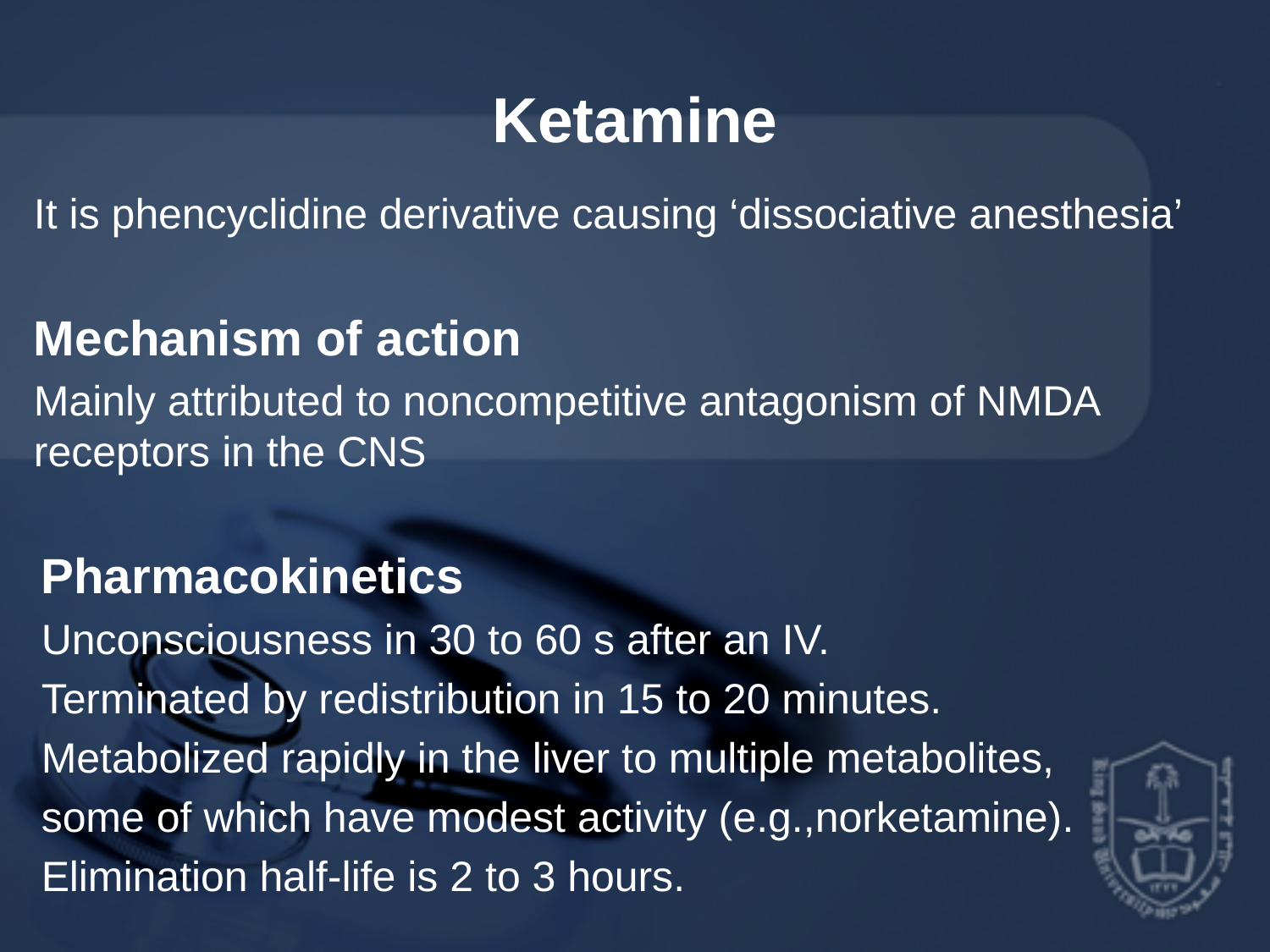

# Ketamine
It is phencyclidine derivative causing ‘dissociative anesthesia’

Mechanism of action
Mainly attributed to noncompetitive antagonism of NMDA receptors in the CNS

Pharmacokinetics
Unconsciousness in 30 to 60 s after an IV.
Terminated by redistribution in 15 to 20 minutes.
Metabolized rapidly in the liver to multiple metabolites,
some of which have modest activity (e.g.,norketamine).
Elimination half-life is 2 to 3 hours.